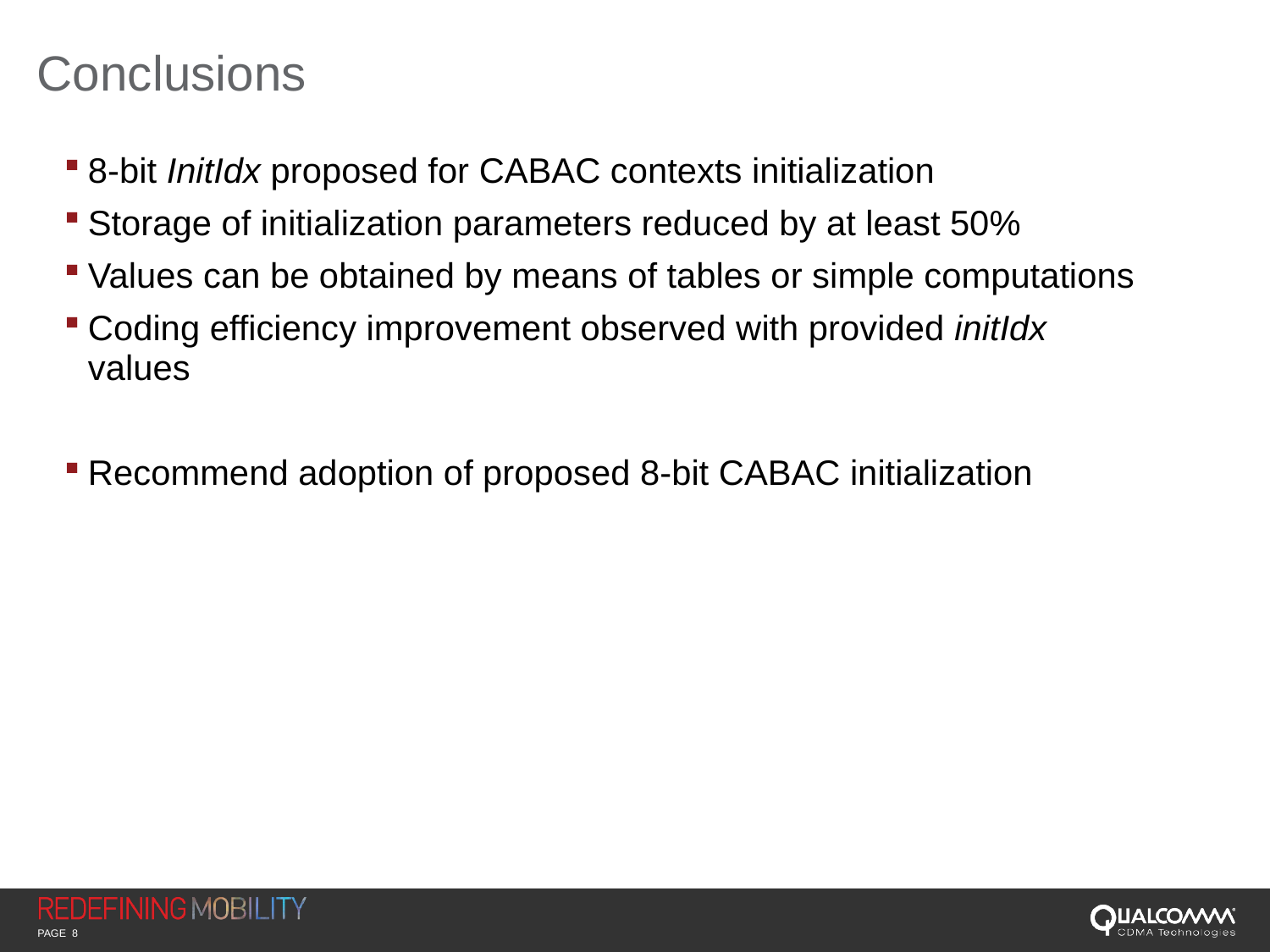

# Conclusions
8-bit InitIdx proposed for CABAC contexts initialization
Storage of initialization parameters reduced by at least 50%
Values can be obtained by means of tables or simple computations
Coding efficiency improvement observed with provided initIdx values

Recommend adoption of proposed 8-bit CABAC initialization